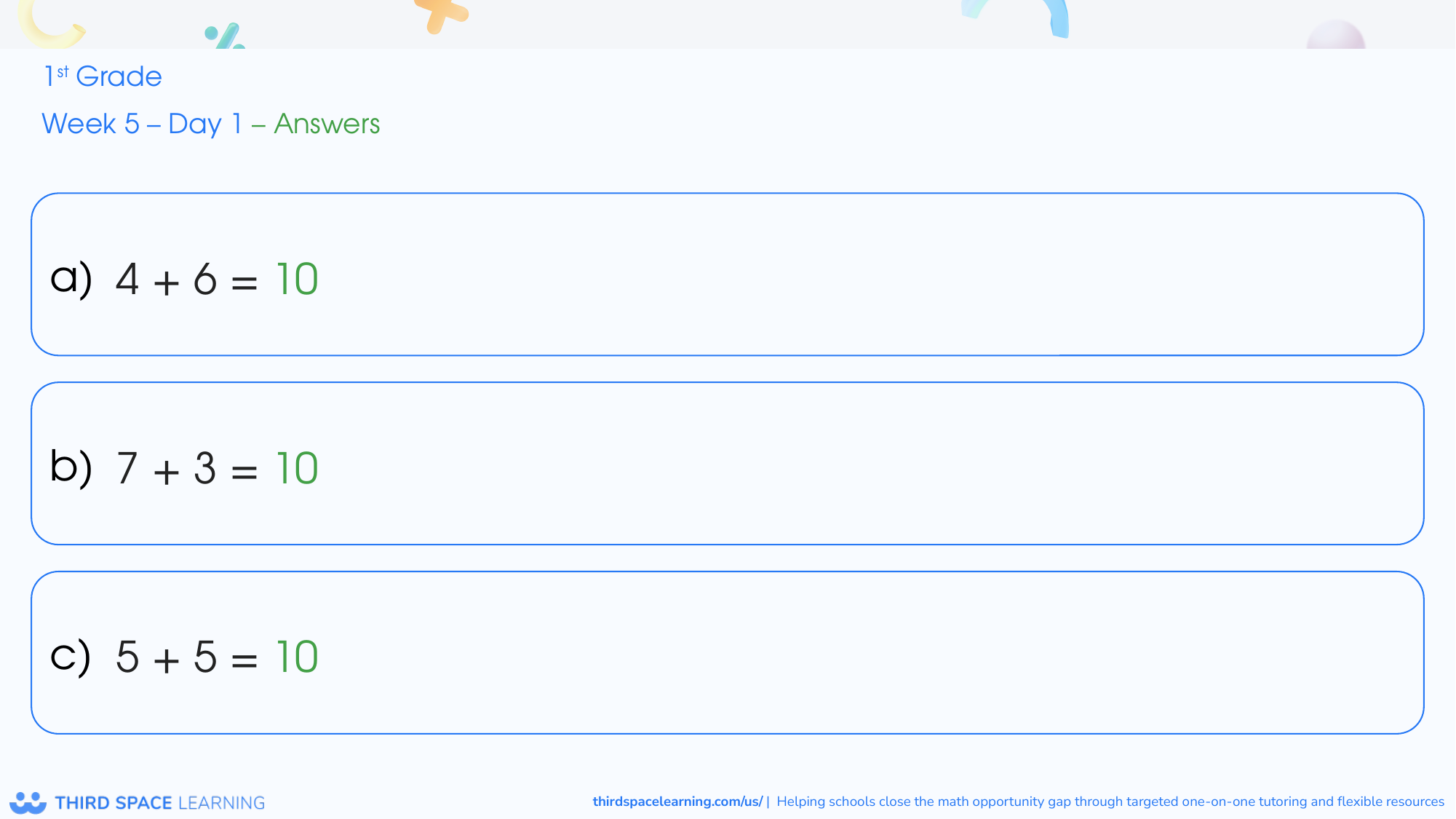

1st Grade
Week 5 – Day 1 – Answers
4 + 6 = 10
7 + 3 = 10
5 + 5 = 10